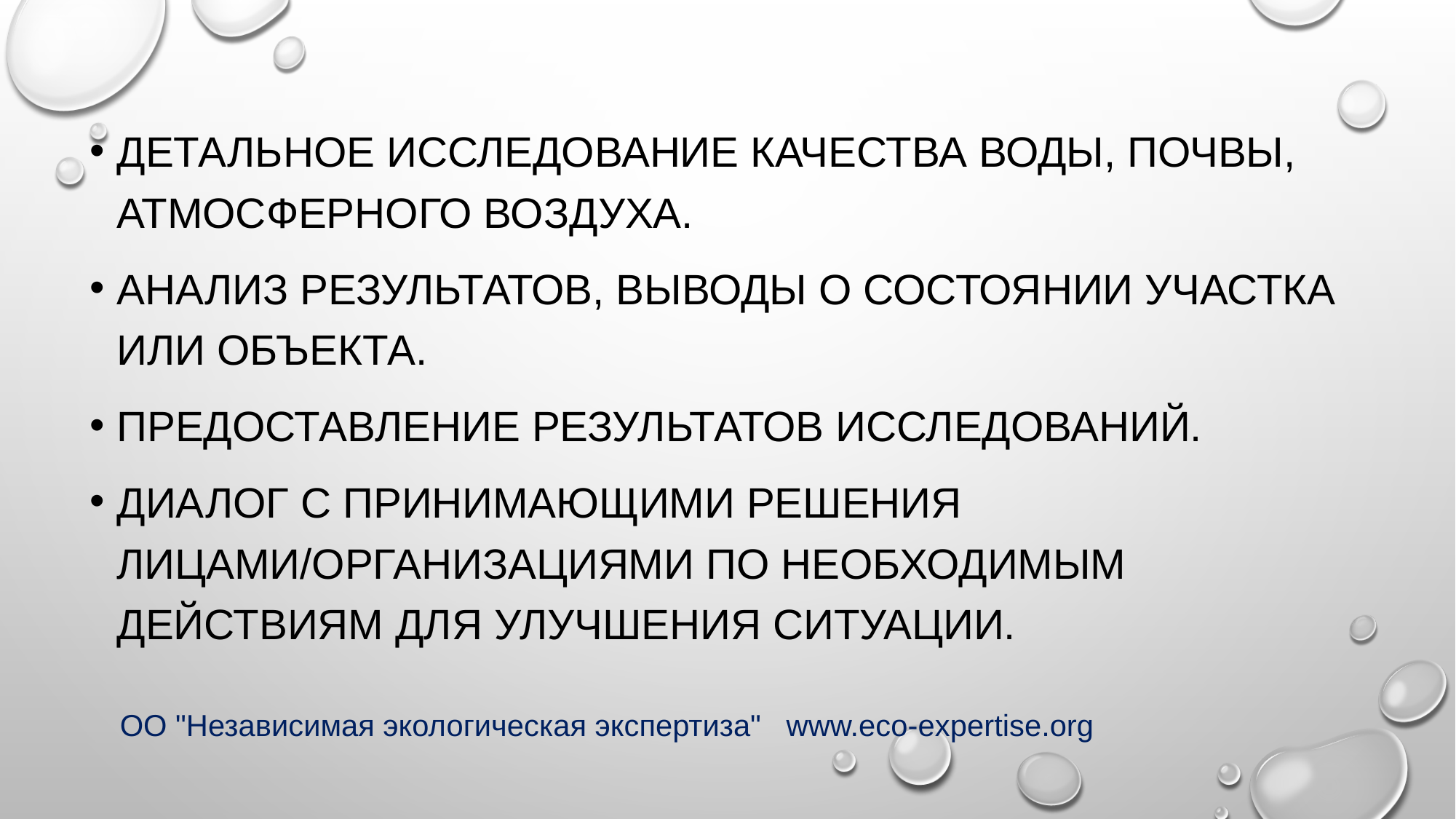

Детальное исследование качества воды, почвы, атмосферного воздуха.
Анализ результатов, выводы о состоянии участка или объекта.
Предоставление результатов исследований.
Диалог с принимающими решения лицами/организациями по необходимым действиям для улучшения ситуации.

ОО "Независимая экологическая экспертиза"   www.eco-expertise.org